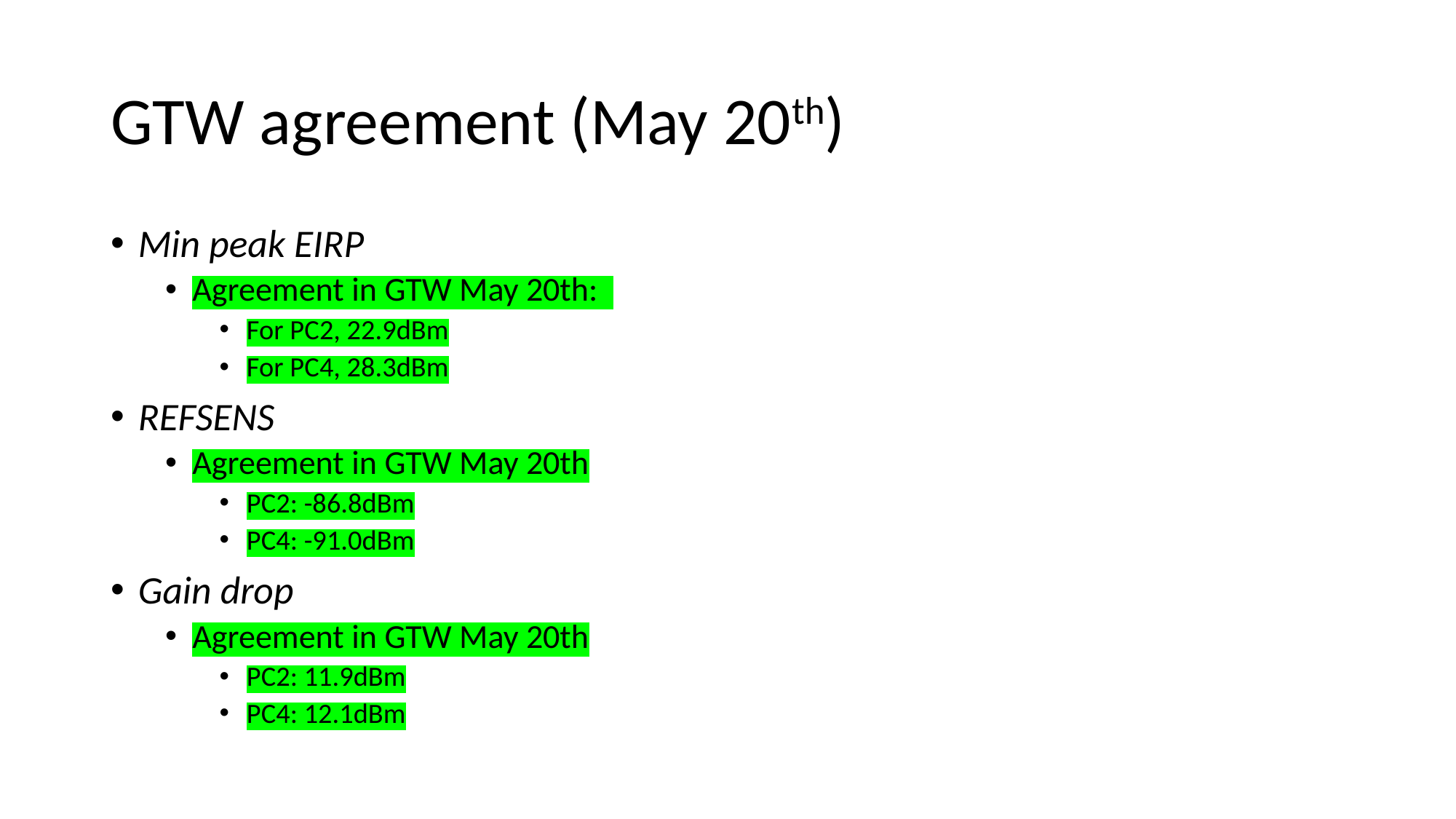

# GTW agreement (May 20th)
Min peak EIRP
Agreement in GTW May 20th:
For PC2, 22.9dBm
For PC4, 28.3dBm
REFSENS
Agreement in GTW May 20th
PC2: -86.8dBm
PC4: -91.0dBm
Gain drop
Agreement in GTW May 20th
PC2: 11.9dBm
PC4: 12.1dBm